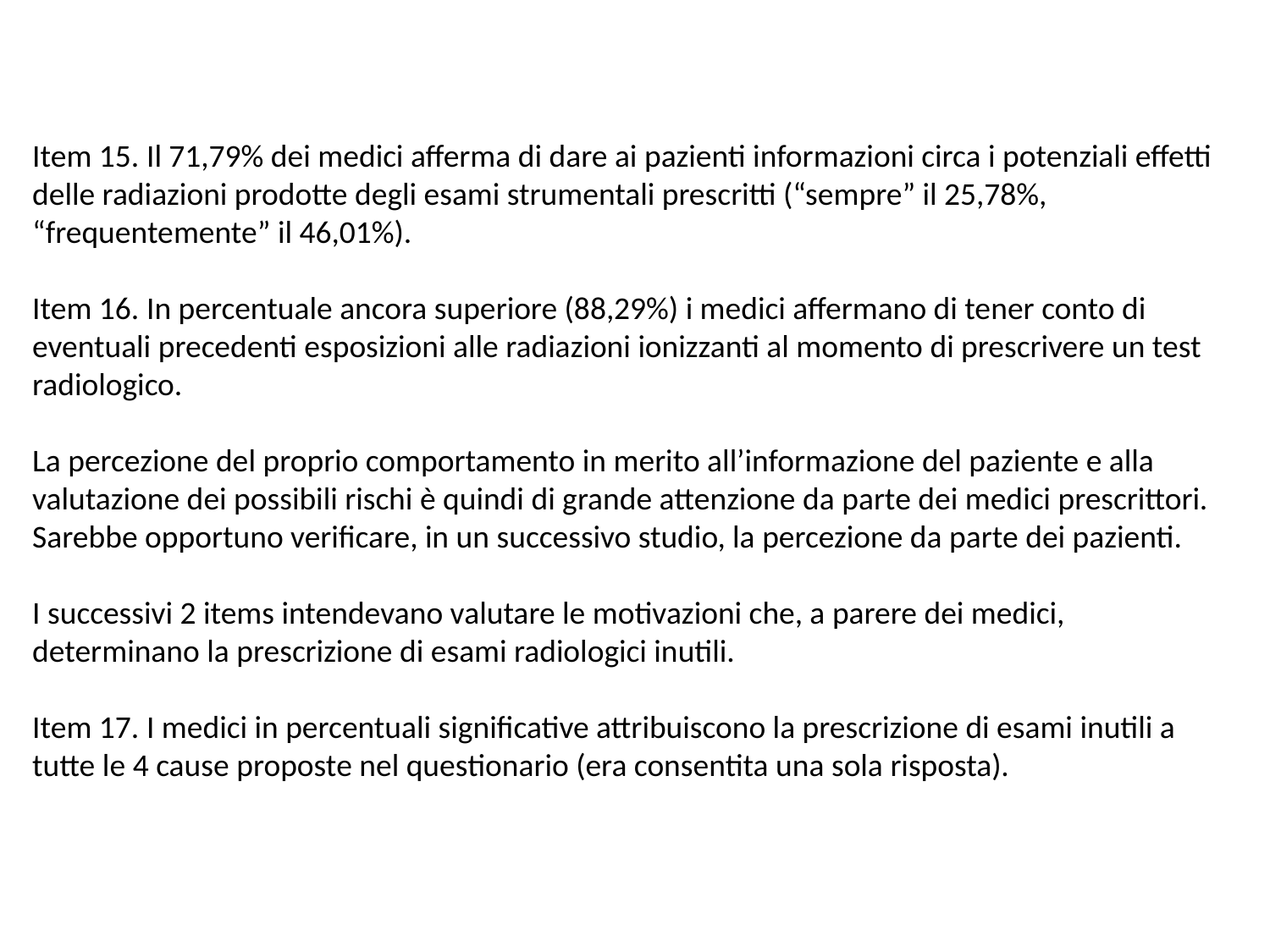

Item 15. Il 71,79% dei medici afferma di dare ai pazienti informazioni circa i potenziali effetti delle radiazioni prodotte degli esami strumentali prescritti (“sempre” il 25,78%, “frequentemente” il 46,01%). 
Item 16. In percentuale ancora superiore (88,29%) i medici affermano di tener conto di eventuali precedenti esposizioni alle radiazioni ionizzanti al momento di prescrivere un test radiologico. 
La percezione del proprio comportamento in merito all’informazione del paziente e alla valutazione dei possibili rischi è quindi di grande attenzione da parte dei medici prescrittori. Sarebbe opportuno verificare, in un successivo studio, la percezione da parte dei pazienti. 
I successivi 2 items intendevano valutare le motivazioni che, a parere dei medici, determinano la prescrizione di esami radiologici inutili. 
Item 17. I medici in percentuali significative attribuiscono la prescrizione di esami inutili a tutte le 4 cause proposte nel questionario (era consentita una sola risposta).